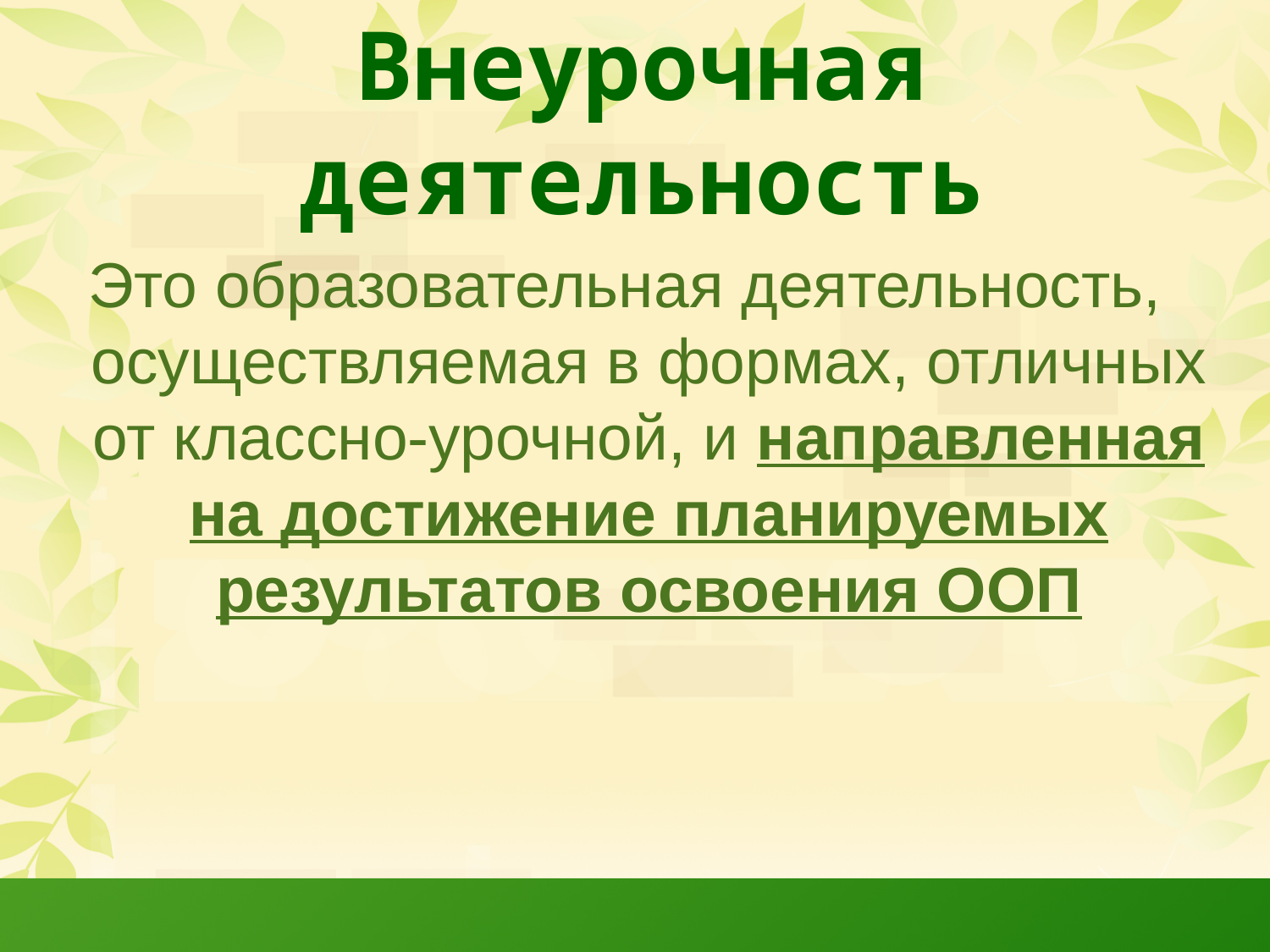

# Внеурочная деятельность
Это образовательная деятельность, осуществляемая в формах, отличных от классно-урочной, и направленная на достижение планируемых результатов освоения ООП